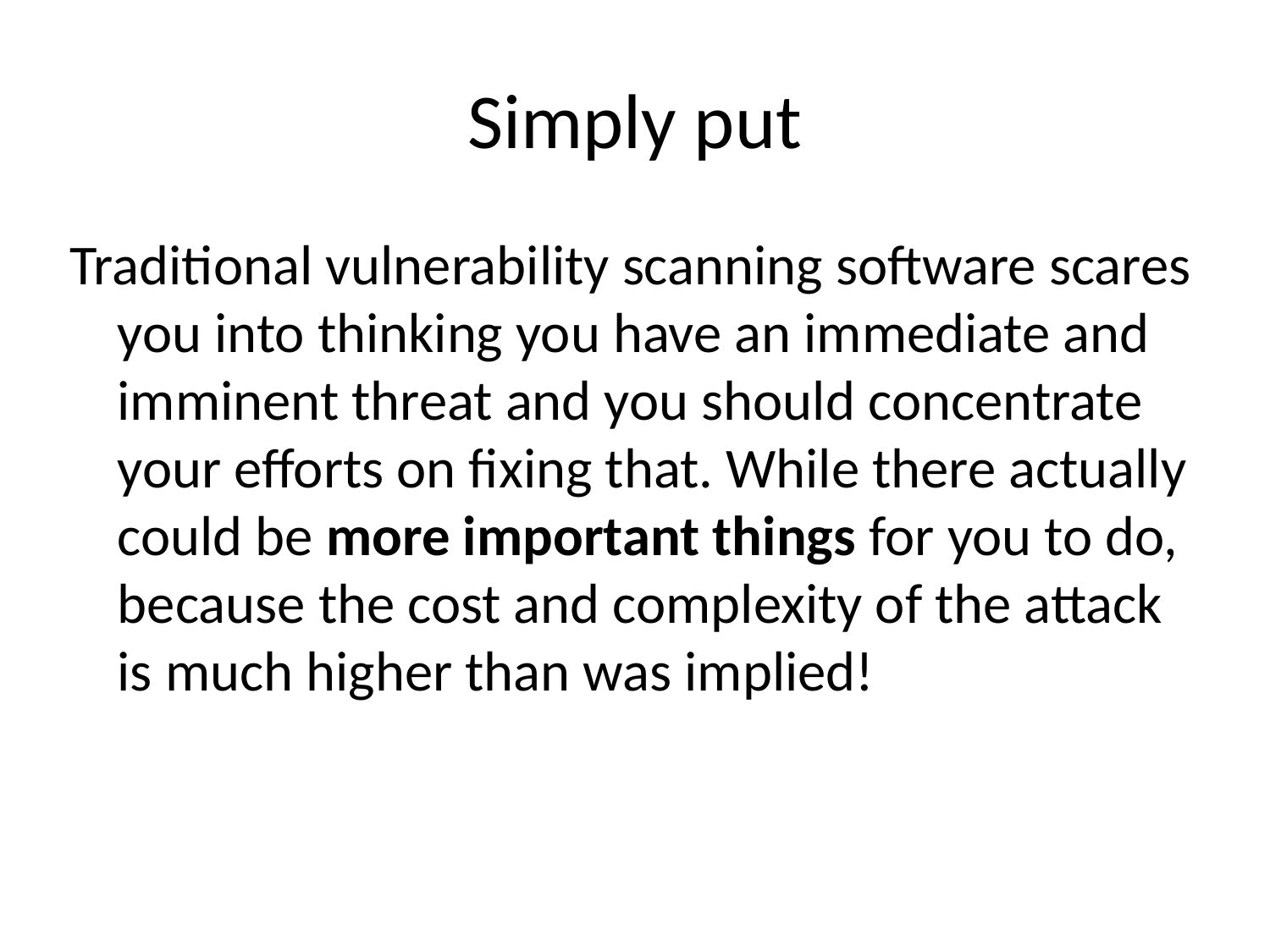

Simply put
Traditional vulnerability scanning software scares you into thinking you have an immediate and imminent threat and you should concentrate your efforts on fixing that. While there actually could be more important things for you to do, because the cost and complexity of the attack is much higher than was implied!